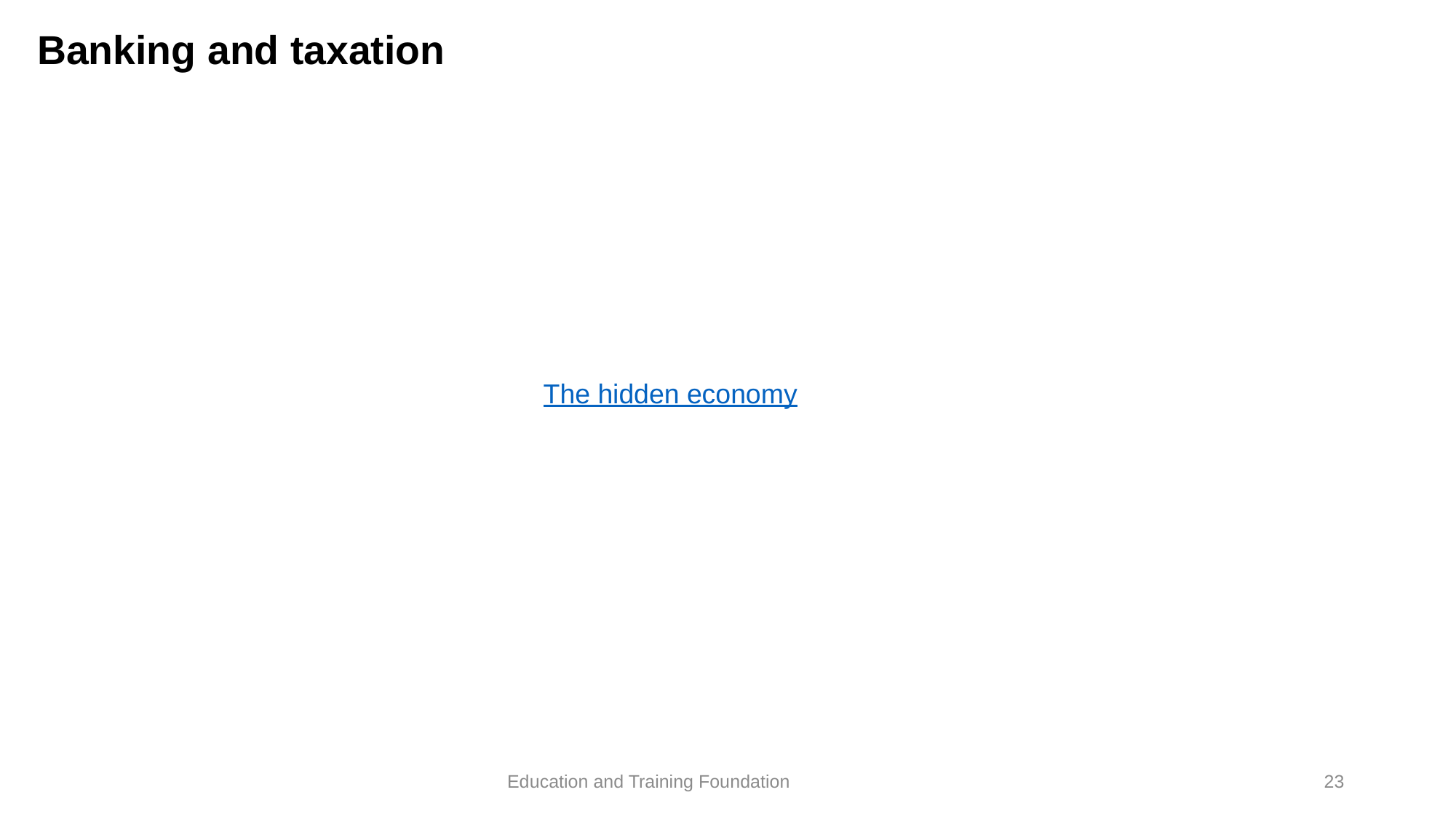

# Banking and taxation
The hidden economy
23
Education and Training Foundation